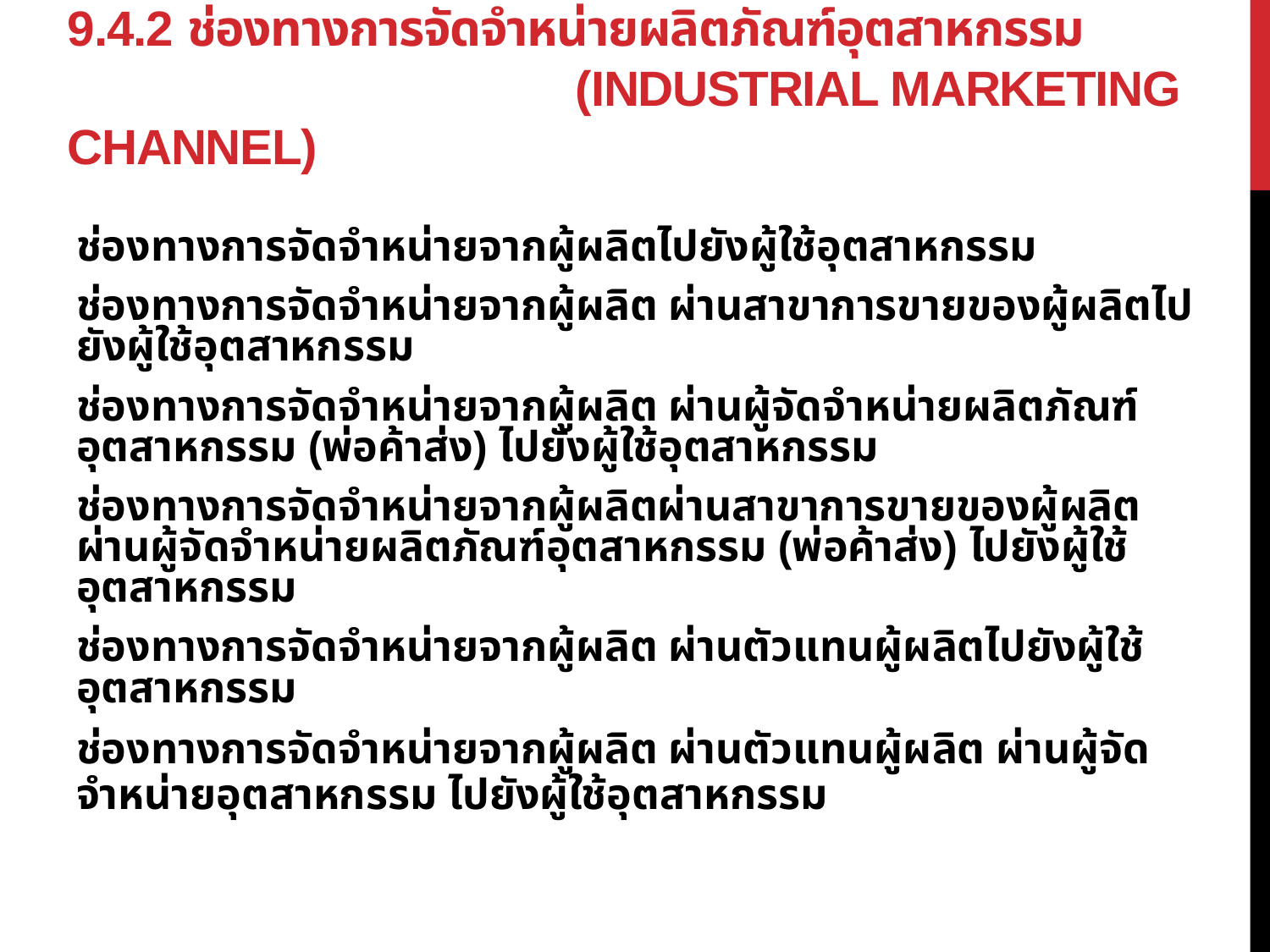

# 9.4.2 ช่องทางการจัดจำหน่ายผลิตภัณฑ์อุตสาหกรรม                                              	(Industrial Marketing Channel)
ช่องทางการจัดจำหน่ายจากผู้ผลิตไปยังผู้ใช้อุตสาหกรรม
ช่องทางการจัดจำหน่ายจากผู้ผลิต ผ่านสาขาการขายของผู้ผลิตไปยังผู้ใช้อุตสาหกรรม
ช่องทางการจัดจำหน่ายจากผู้ผลิต ผ่านผู้จัดจำหน่ายผลิตภัณฑ์ อุตสาหกรรม (พ่อค้าส่ง) ไปยังผู้ใช้อุตสาหกรรม
ช่องทางการจัดจำหน่ายจากผู้ผลิตผ่านสาขาการขายของผู้ผลิต ผ่านผู้จัดจำหน่ายผลิตภัณฑ์อุตสาหกรรม (พ่อค้าส่ง) ไปยังผู้ใช้อุตสาหกรรม
ช่องทางการจัดจำหน่ายจากผู้ผลิต ผ่านตัวแทนผู้ผลิตไปยังผู้ใช้อุตสาหกรรม
ช่องทางการจัดจำหน่ายจากผู้ผลิต ผ่านตัวแทนผู้ผลิต ผ่านผู้จัดจำหน่ายอุตสาหกรรม ไปยังผู้ใช้อุตสาหกรรม